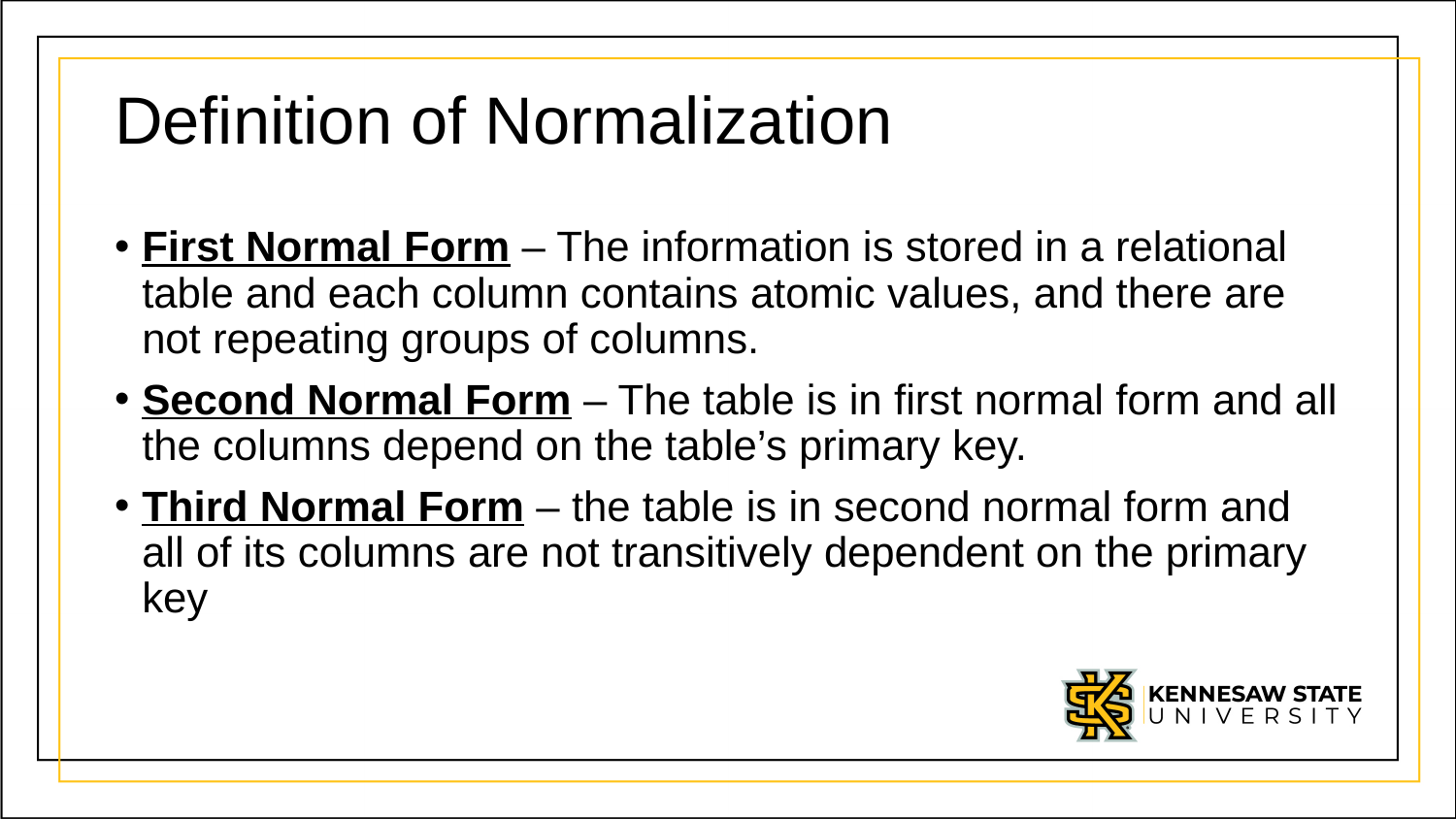

# Definition of Normalization
First Normal Form – The information is stored in a relational table and each column contains atomic values, and there are not repeating groups of columns.
Second Normal Form – The table is in first normal form and all the columns depend on the table’s primary key.
Third Normal Form – the table is in second normal form and all of its columns are not transitively dependent on the primary key